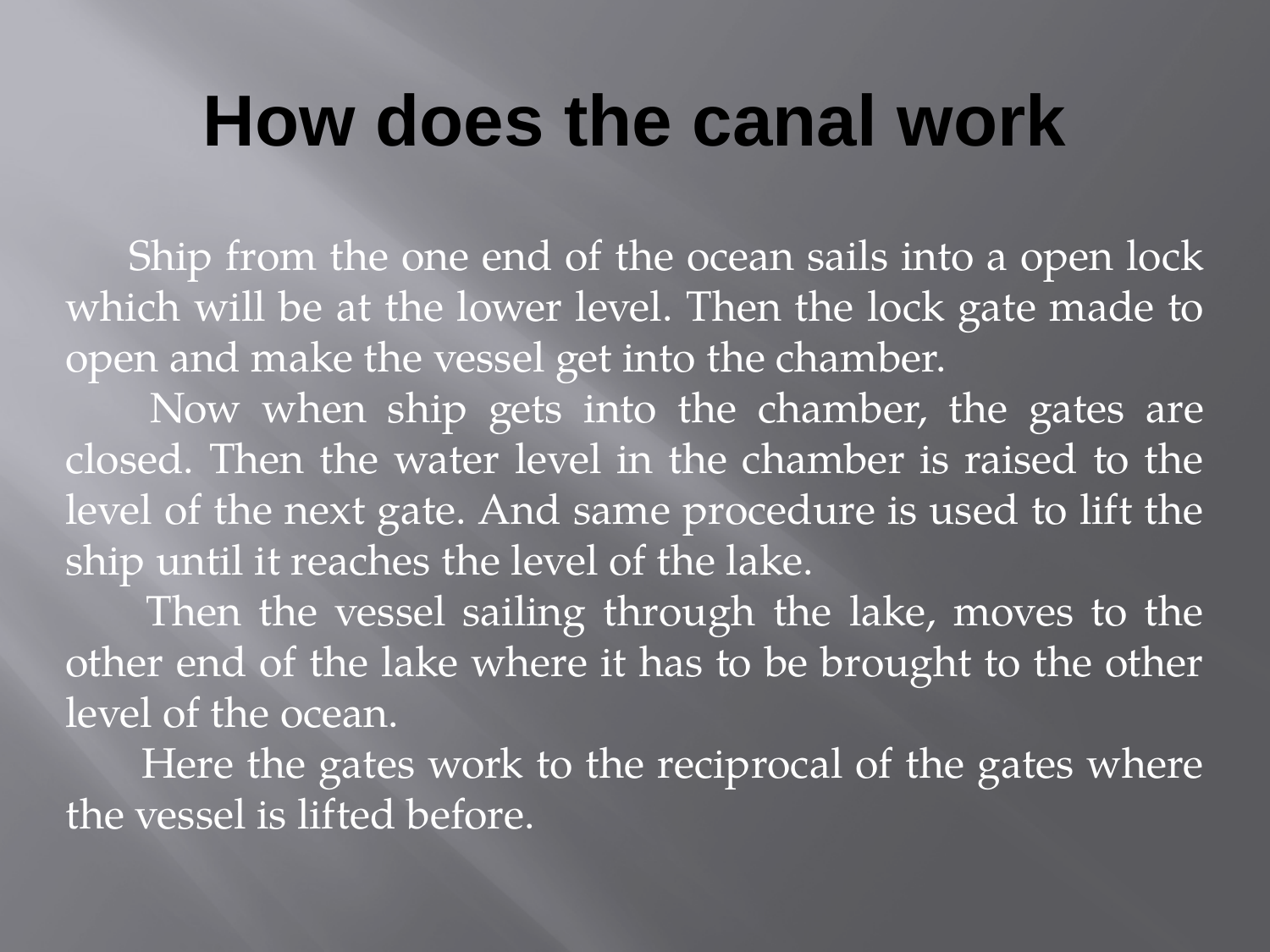

# How does the canal work
Ship from the one end of the ocean sails into a open lock which will be at the lower level. Then the lock gate made to open and make the vessel get into the chamber.
 Now when ship gets into the chamber, the gates are closed. Then the water level in the chamber is raised to the level of the next gate. And same procedure is used to lift the ship until it reaches the level of the lake.
 Then the vessel sailing through the lake, moves to the other end of the lake where it has to be brought to the other level of the ocean.
 Here the gates work to the reciprocal of the gates where the vessel is lifted before.